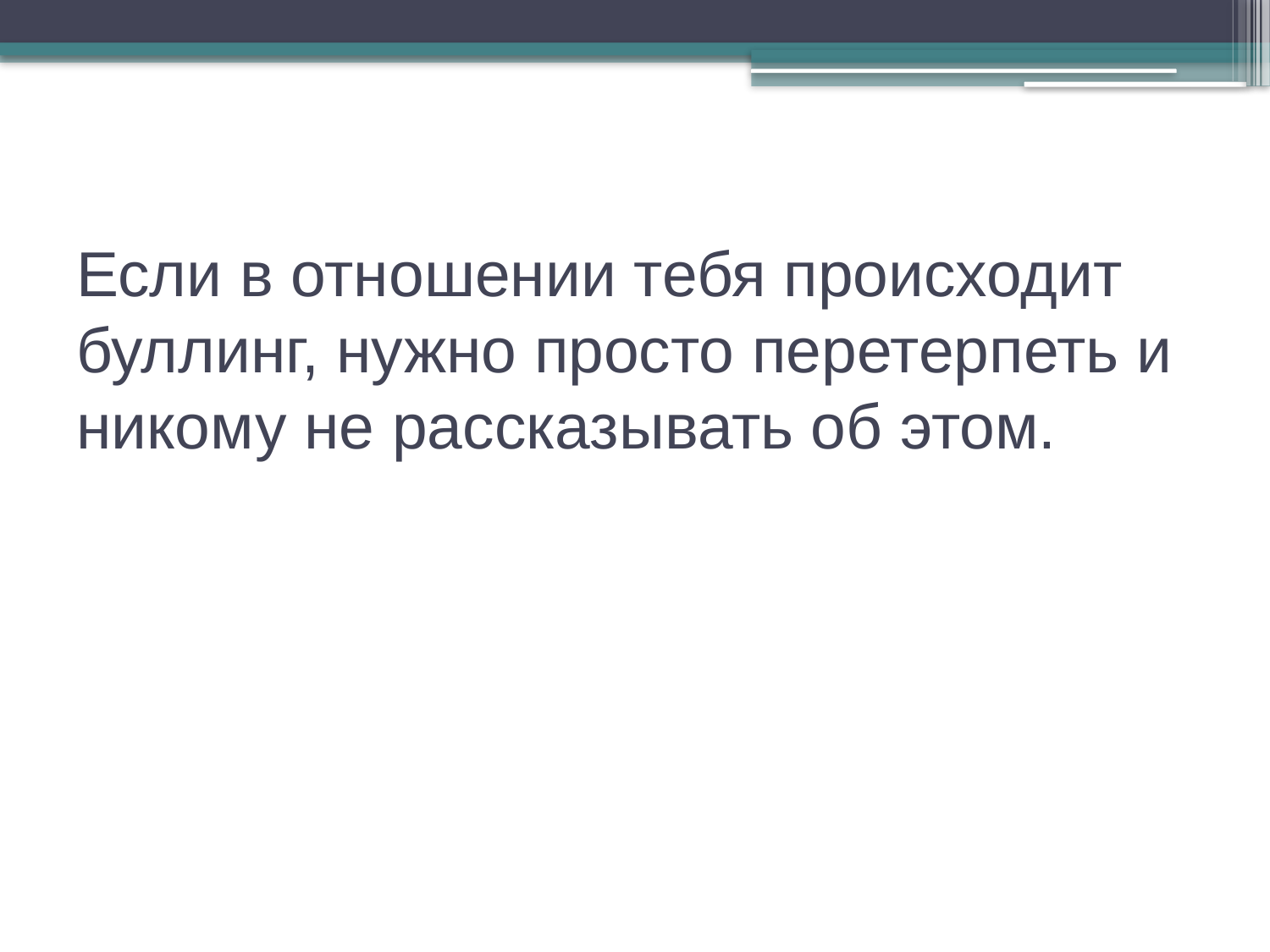

# Если в отношении тебя происходит буллинг, нужно просто перетерпеть и никому не рассказывать об этом.